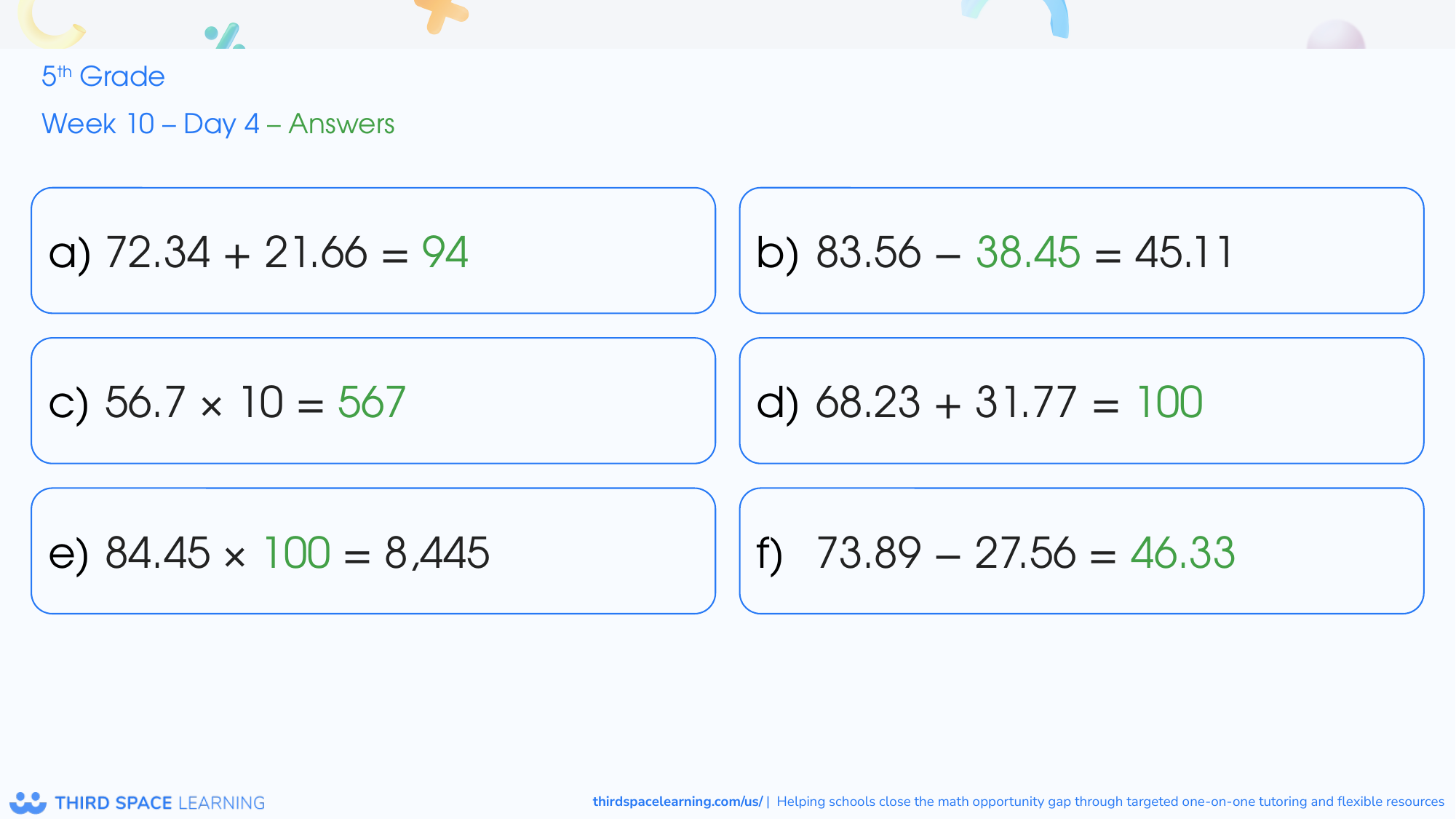

5th Grade
Week 10 – Day 4 – Answers
72.34 + 21.66 = 94
83.56 − 38.45 = 45.11
56.7 × 10 = 567
68.23 + 31.77 = 100
84.45 × 100 = 8,445
73.89 − 27.56 = 46.33